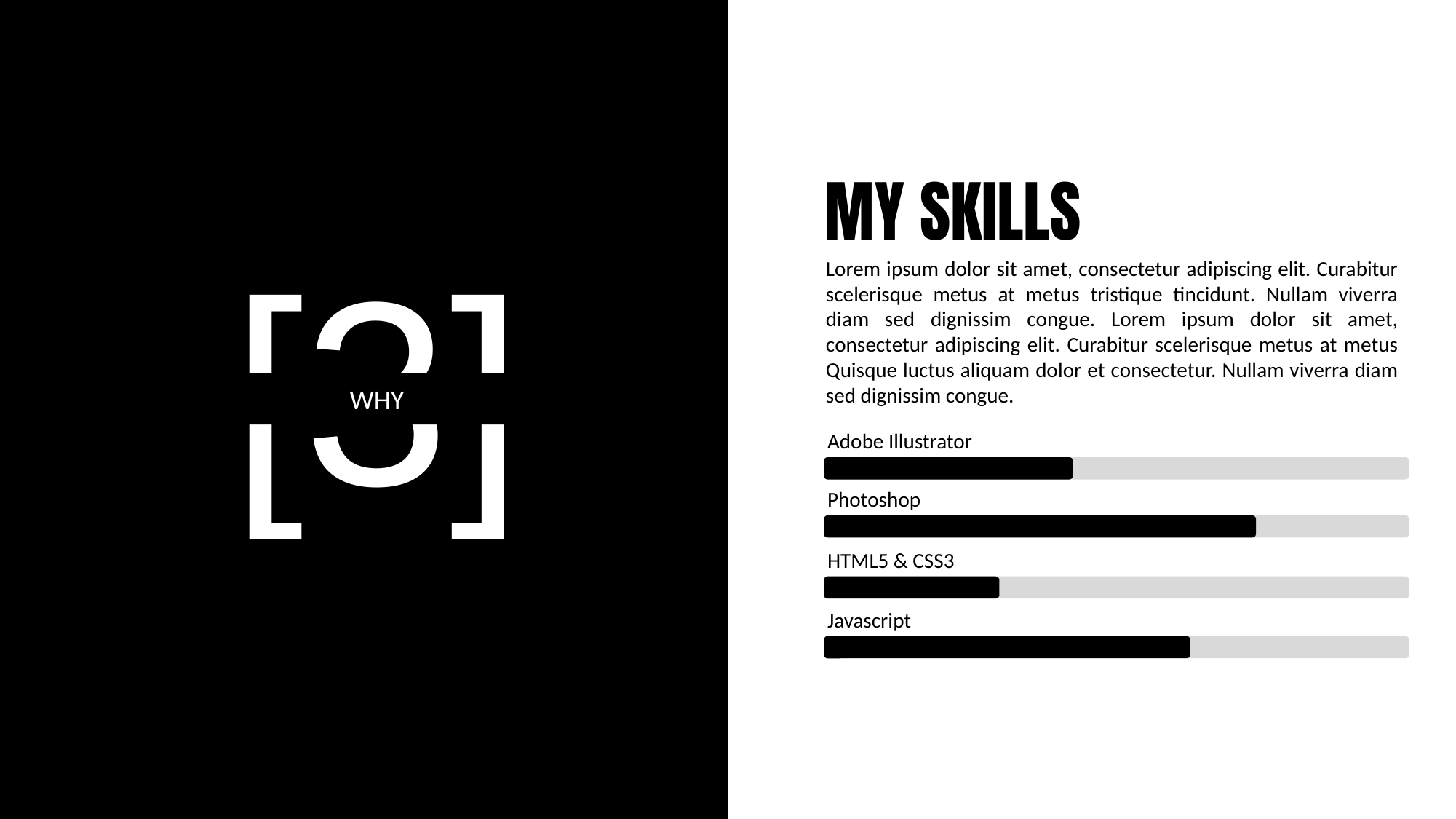

MY SKILLS
[3]
Lorem ipsum dolor sit amet, consectetur adipiscing elit. Curabitur scelerisque metus at metus tristique tincidunt. Nullam viverra diam sed dignissim congue. Lorem ipsum dolor sit amet, consectetur adipiscing elit. Curabitur scelerisque metus at metus
Quisque luctus aliquam dolor et consectetur. Nullam viverra diam sed dignissim congue.
WHY
Adobe Illustrator

Photoshop

HTML5 & CSS3

Javascript